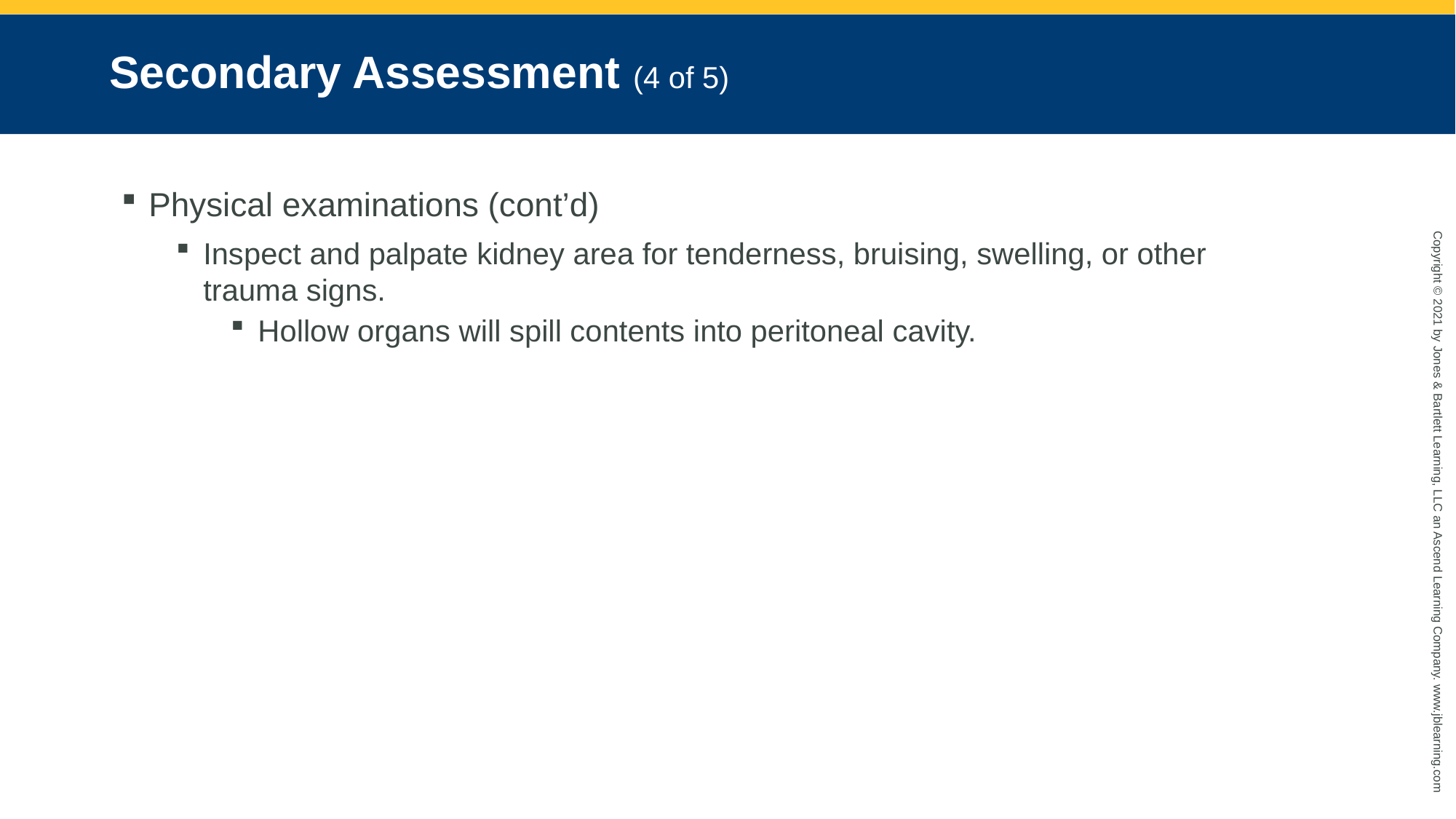

# Secondary Assessment (4 of 5)
Physical examinations (cont’d)
Inspect and palpate kidney area for tenderness, bruising, swelling, or other trauma signs.
Hollow organs will spill contents into peritoneal cavity.